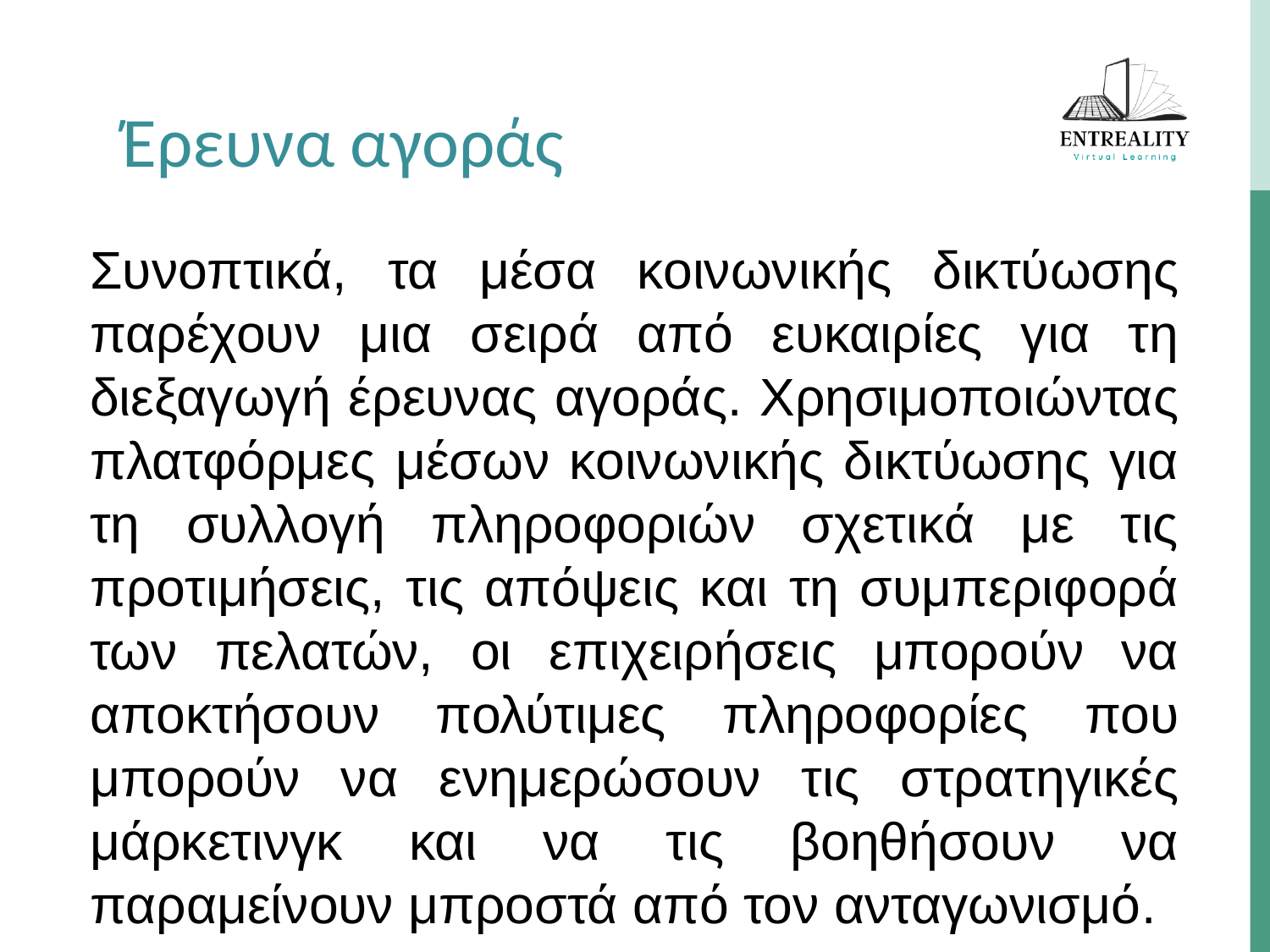

Έρευνα αγοράς
Συνοπτικά, τα μέσα κοινωνικής δικτύωσης παρέχουν μια σειρά από ευκαιρίες για τη διεξαγωγή έρευνας αγοράς. Χρησιμοποιώντας πλατφόρμες μέσων κοινωνικής δικτύωσης για τη συλλογή πληροφοριών σχετικά με τις προτιμήσεις, τις απόψεις και τη συμπεριφορά των πελατών, οι επιχειρήσεις μπορούν να αποκτήσουν πολύτιμες πληροφορίες που μπορούν να ενημερώσουν τις στρατηγικές μάρκετινγκ και να τις βοηθήσουν να παραμείνουν μπροστά από τον ανταγωνισμό.